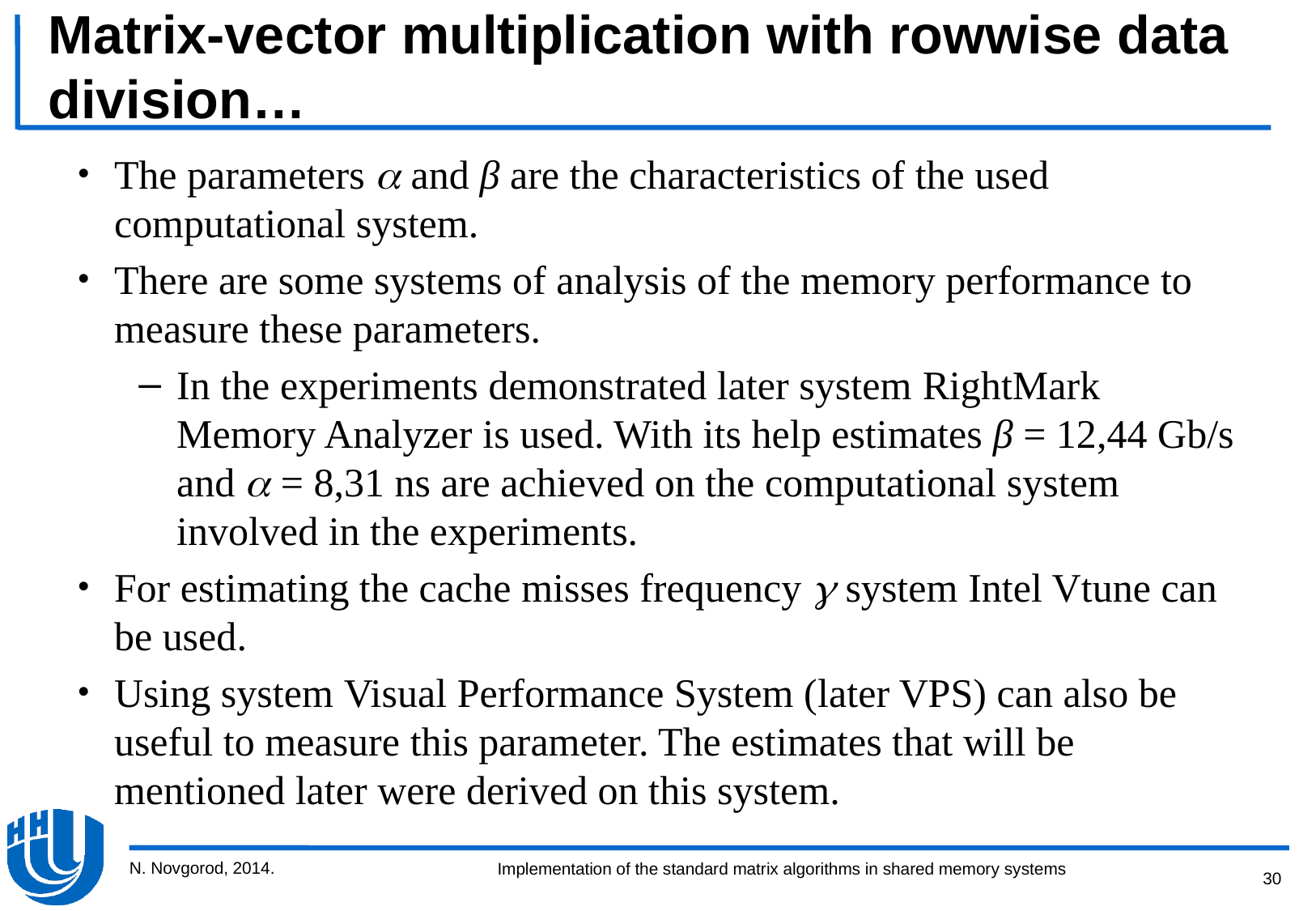

# Matrix-vector multiplication with rowwise data division…
The parameters α and β are the characteristics of the used computational system.
There are some systems of analysis of the memory performance to measure these parameters.
In the experiments demonstrated later system RightMark Memory Analyzer is used. With its help estimates β = 12,44 Gb/s and α = 8,31 ns are achieved on the computational system involved in the experiments.
For estimating the cache misses frequency γ system Intel Vtune can be used.
Using system Visual Performance System (later VPS) can also be useful to measure this parameter. The estimates that will be mentioned later were derived on this system.

N. Novgorod, 2014.
30
Implementation of the standard matrix algorithms in shared memory systems